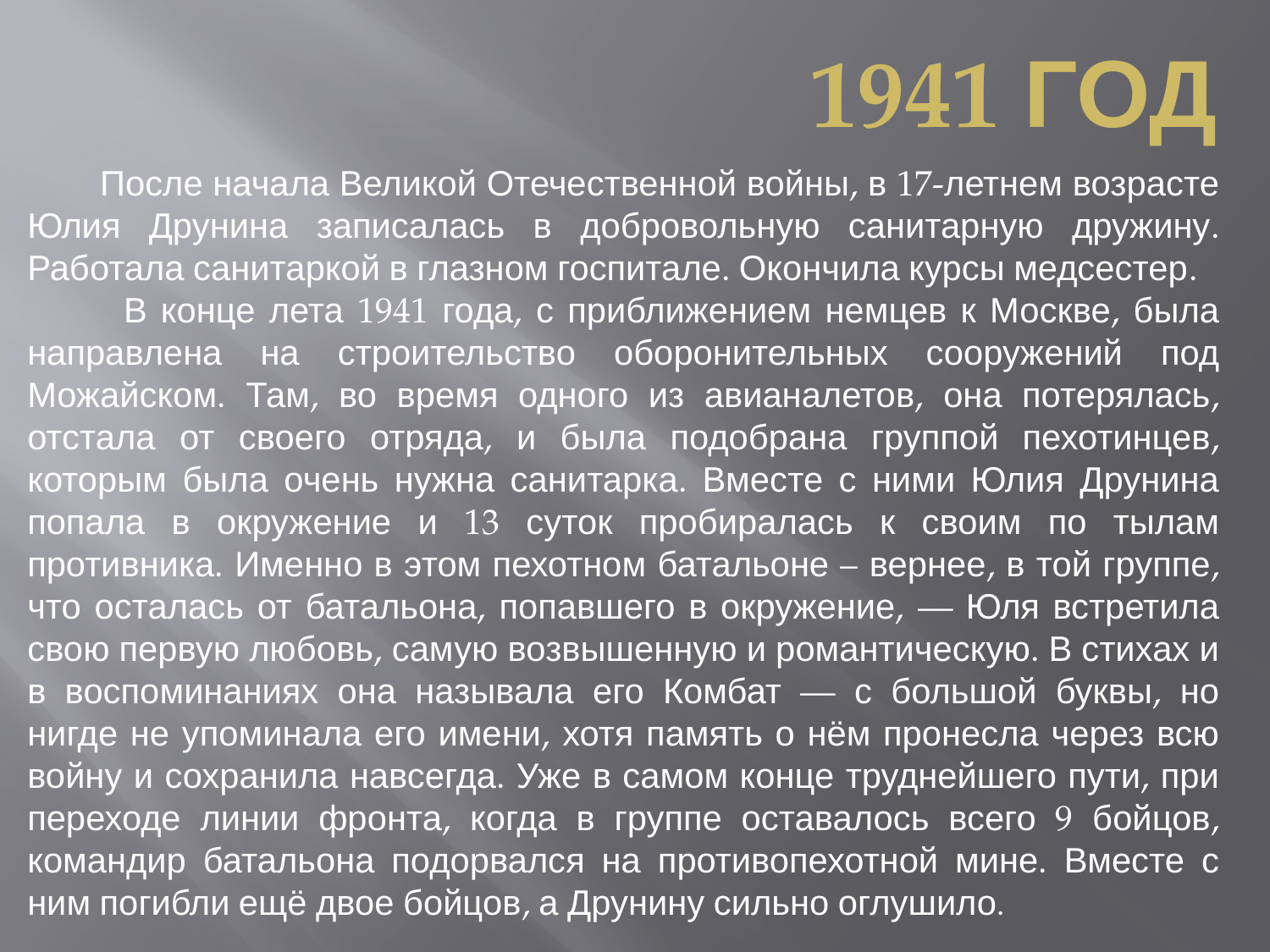

1941 год
        После начала Великой Отечественной войны, в 17-летнем возрасте Юлия Друнина записалась в добровольную санитарную дружину. Работала санитаркой в глазном госпитале. Окончила курсы медсестер.
       В конце лета 1941 года, с приближением немцев к Москве, была направлена на строительство оборонительных сооружений под Можайском. Там, во время одного из авианалетов, она потерялась, отстала от своего отряда, и была подобрана группой пехотинцев, которым была очень нужна санитарка. Вместе с ними Юлия Друнина попала в окружение и 13 суток пробиралась к своим по тылам противника. Именно в этом пехотном батальоне – вернее, в той группе, что осталась от батальона, попавшего в окружение, — Юля встретила свою первую любовь, самую возвышенную и романтическую. В стихах и в воспоминаниях она называла его Комбат — с большой буквы, но нигде не упоминала его имени, хотя память о нём пронесла через всю войну и сохранила навсегда. Уже в самом конце труднейшего пути, при переходе линии фронта, когда в группе оставалось всего 9 бойцов, командир батальона подорвался на противопехотной мине. Вместе с ним погибли ещё двое бойцов, а Друнину сильно оглушило.